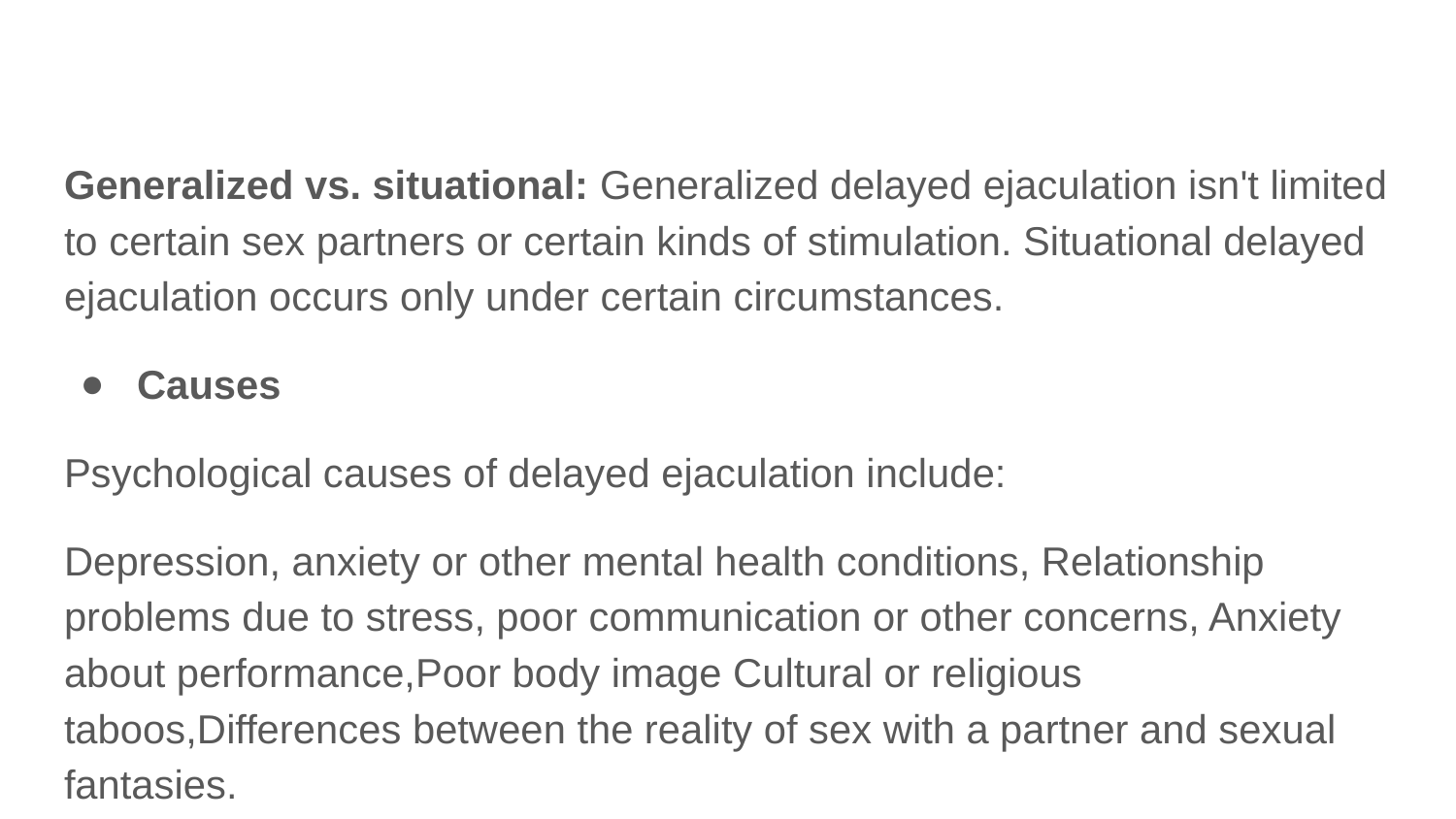

Generalized vs. situational: Generalized delayed ejaculation isn't limited to certain sex partners or certain kinds of stimulation. Situational delayed ejaculation occurs only under certain circumstances.
Causes
Psychological causes of delayed ejaculation include:
Depression, anxiety or other mental health conditions, Relationship problems due to stress, poor communication or other concerns, Anxiety about performance,Poor body image Cultural or religious taboos,Differences between the reality of sex with a partner and sexual fantasies.